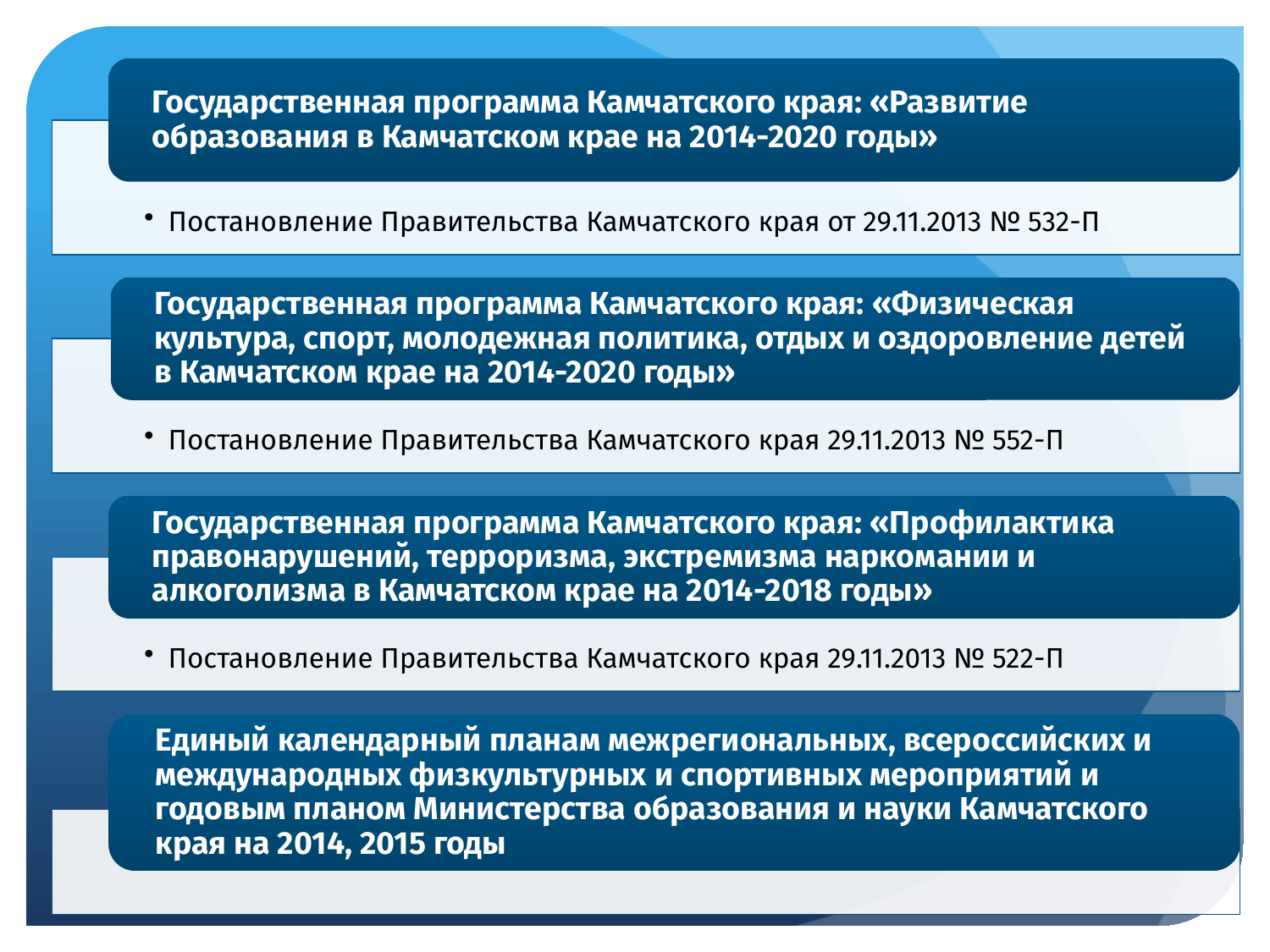

Постановление Правительства Камчатского края от 29.11.2013 № 532-П
Государственная программа Камчатского края: «Развитие образования в Камчатском крае на 2014-2020 годы»
Постановление Правительства Камчатского края 29.11.2013 № 552-П
Государственная программа Камчатского края: «Физическая культура, спорт, молодежная политика, отдых и оздоровление детей в Камчатском крае на 2014-2020 годы»
Постановление Правительства Камчатского края 29.11.2013 № 522-П
Государственная программа Камчатского края: «Профилактика правонарушений, терроризма, экстремизма наркомании и алкоголизма в Камчатском крае на 2014-2018 годы»

Единый календарный планам межрегиональных, всероссийских и международных физкультурных и спортивных мероприятий и годовым планом Министерства образования и науки Камчатского края на 2014, 2015 годы